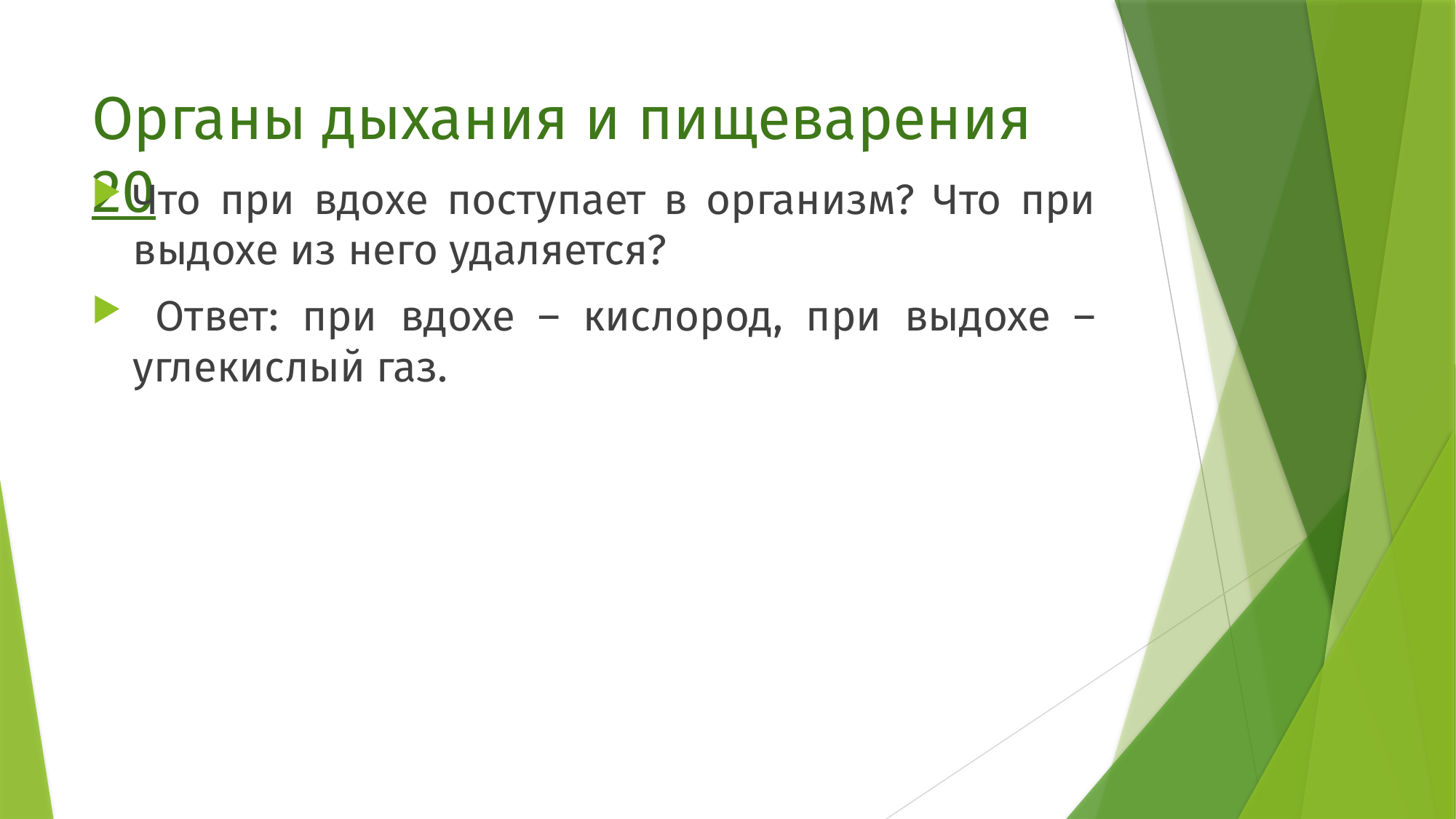

# Органы дыхания и пищеварения   20
Что при вдохе поступает в организм? Что при выдохе из него удаляется?
 Ответ: при вдохе – кислород, при выдохе – углекислый газ.